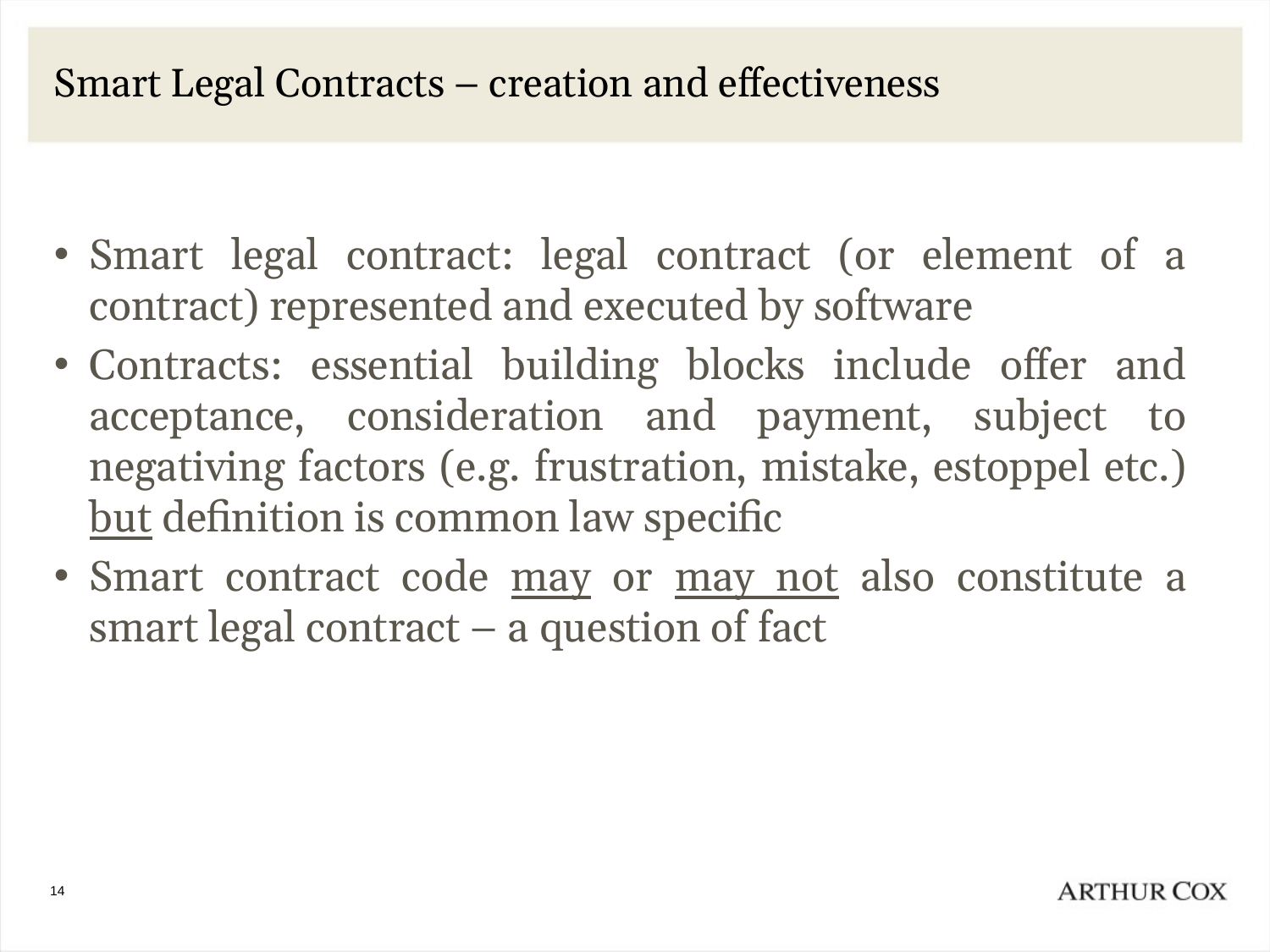

# Smart Legal Contracts – creation and effectiveness
Smart legal contract: legal contract (or element of a contract) represented and executed by software
Contracts: essential building blocks include offer and acceptance, consideration and payment, subject to negativing factors (e.g. frustration, mistake, estoppel etc.) but definition is common law specific
Smart contract code may or may not also constitute a smart legal contract – a question of fact
14